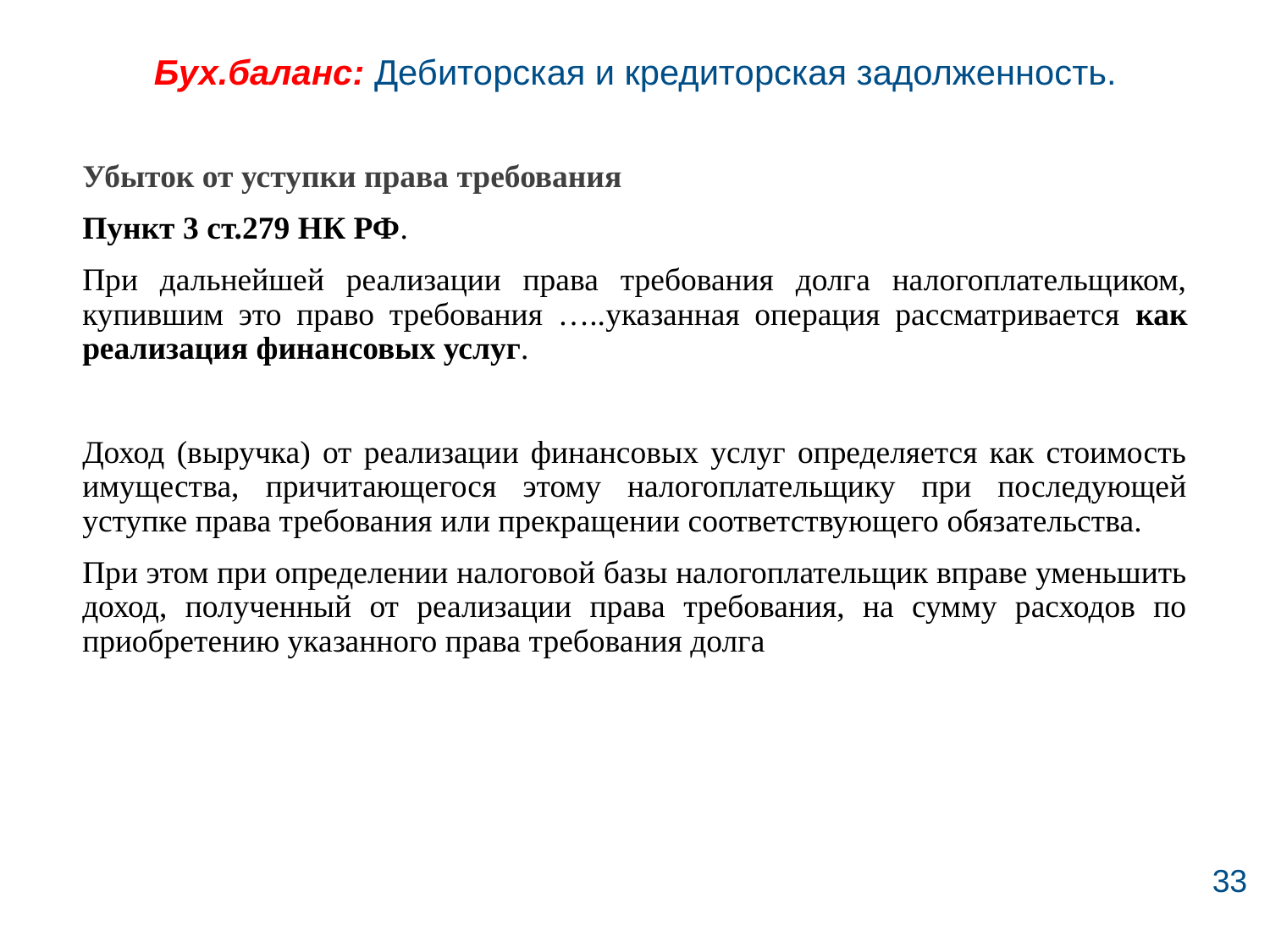

# Бух.баланс: Дебиторская и кредиторская задолженность.

Убыток от уступки права требования
Пункт 3 ст.279 НК РФ.
При дальнейшей реализации права требования долга налогоплательщиком, купившим это право требования …..указанная операция рассматривается как реализация финансовых услуг.

Доход (выручка) от реализации финансовых услуг определяется как стоимость имущества, причитающегося этому налогоплательщику при последующей уступке права требования или прекращении соответствующего обязательства.
При этом при определении налоговой базы налогоплательщик вправе уменьшить доход, полученный от реализации права требования, на сумму расходов по приобретению указанного права требования долга